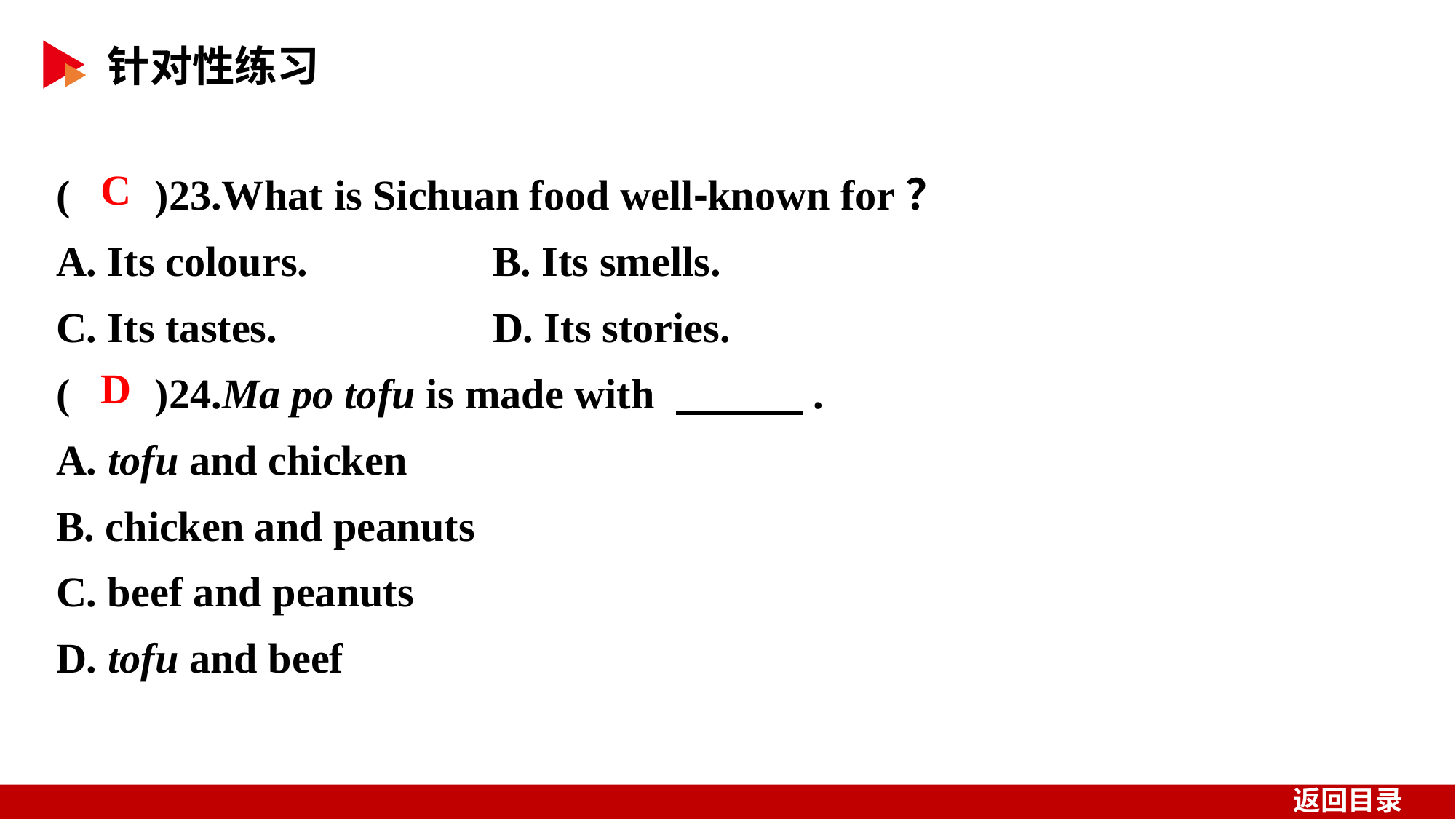

(        )23.What is Sichuan food well⁃known for？
A. Its colours.         	B. Its smells.
C. Its tastes.                	D. Its stories.
(        )24.Ma po tofu is made with 　　　.
A. tofu and chicken
B. chicken and peanuts
C. beef and peanuts
D. tofu and beef
   C
   D